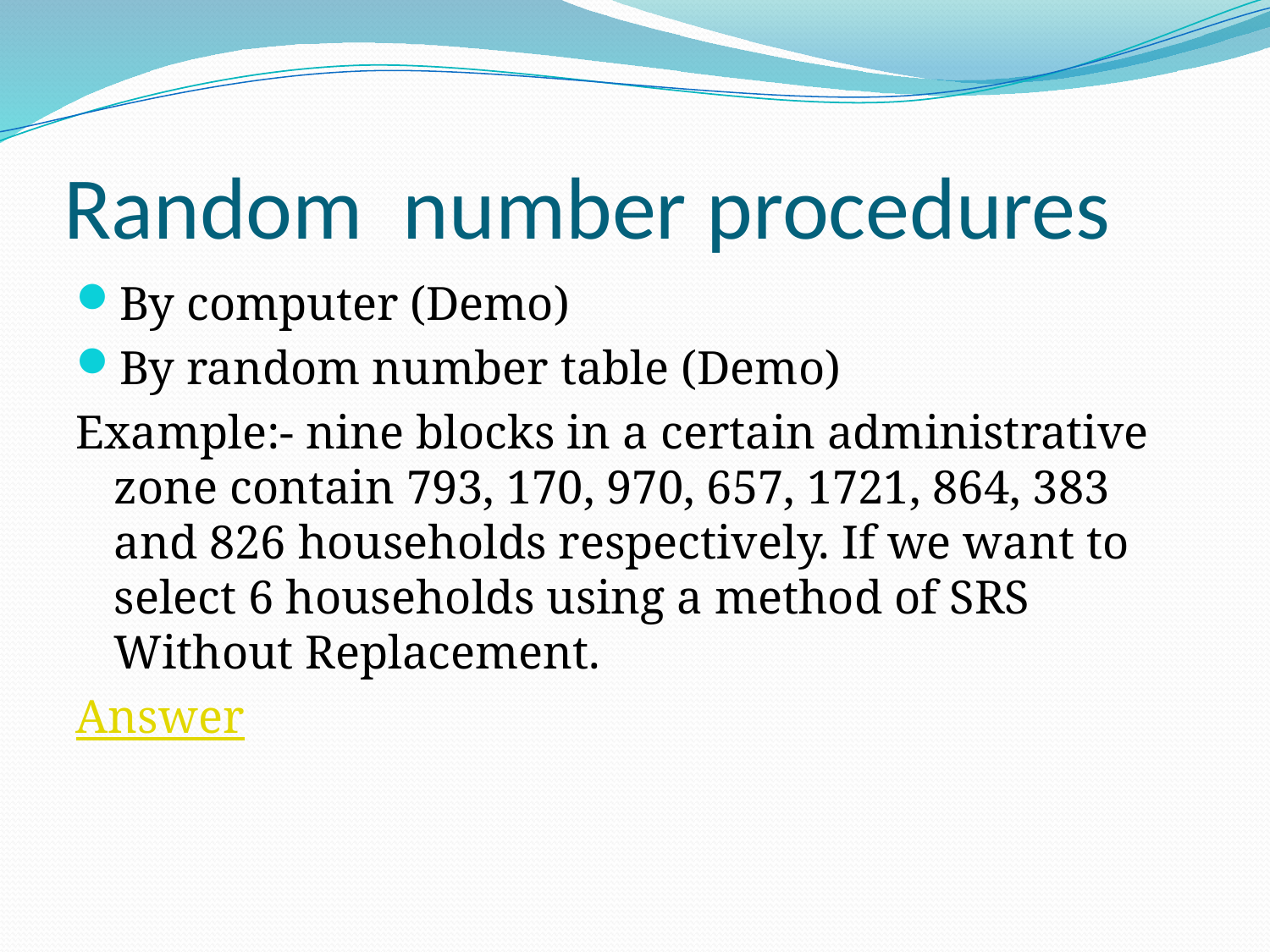

# Random  number procedures
By computer (Demo)
By random number table (Demo)
Example:- nine blocks in a certain administrative zone contain 793, 170, 970, 657, 1721, 864, 383 and 826 households respectively. If we want to select 6 households using a method of SRS Without Replacement.
Answer